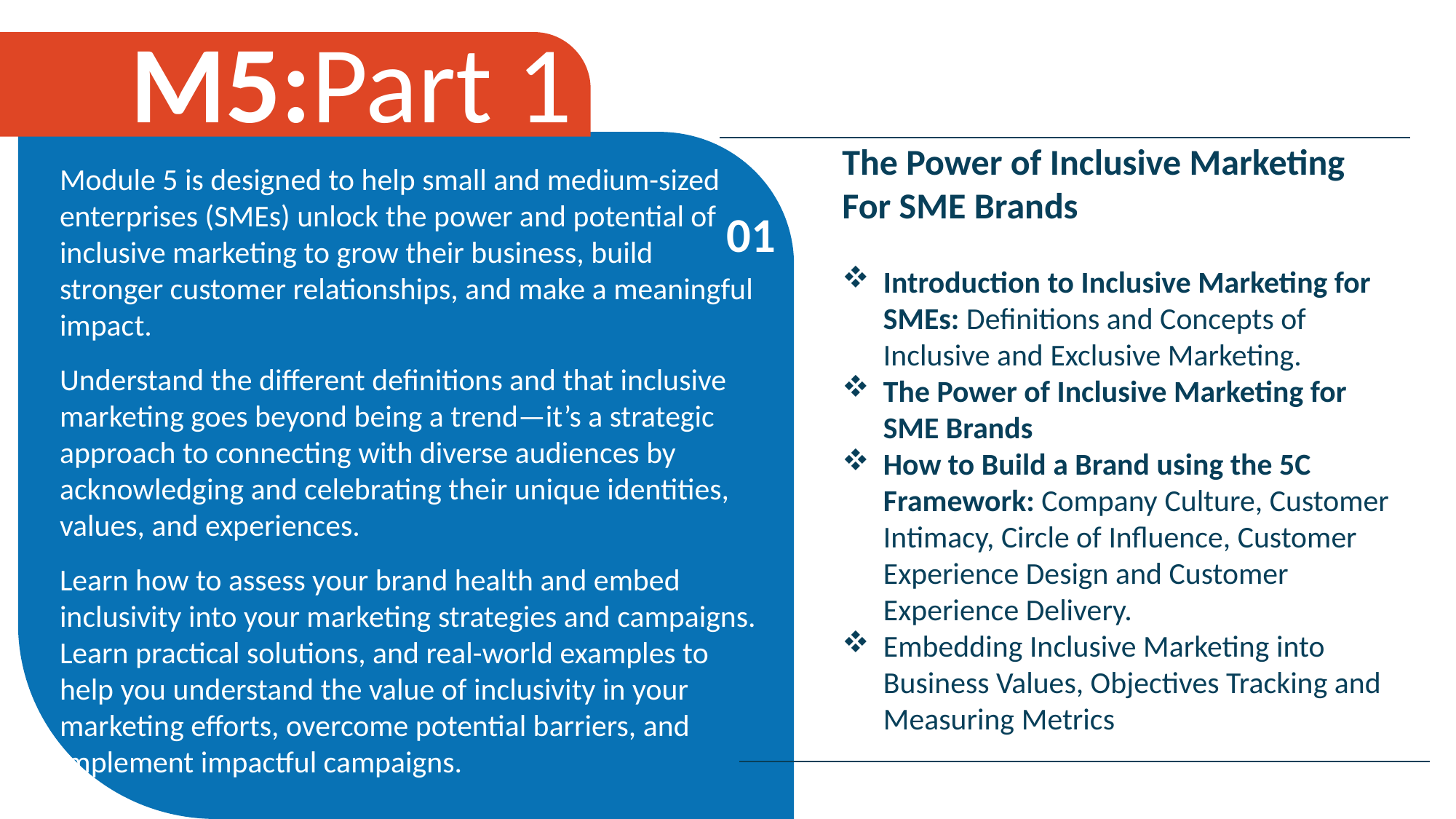

M5:Part 1
Module 5 is designed to help small and medium-sized enterprises (SMEs) unlock the power and potential of inclusive marketing to grow their business, build stronger customer relationships, and make a meaningful impact.

Understand the different definitions and that inclusive marketing goes beyond being a trend—it’s a strategic approach to connecting with diverse audiences by acknowledging and celebrating their unique identities, values, and experiences.

Learn how to assess your brand health and embed inclusivity into your marketing strategies and campaigns. Learn practical solutions, and real-world examples to help you understand the value of inclusivity in your marketing efforts, overcome potential barriers, and implement impactful campaigns.
01
The Power of Inclusive Marketing For SME Brands

Introduction to Inclusive Marketing for SMEs: Definitions and Concepts of Inclusive and Exclusive Marketing.
The Power of Inclusive Marketing for SME Brands
How to Build a Brand using the 5C Framework: Company Culture, Customer Intimacy, Circle of Influence, Customer Experience Design and Customer Experience Delivery.
Embedding Inclusive Marketing into Business Values, Objectives Tracking and Measuring Metrics